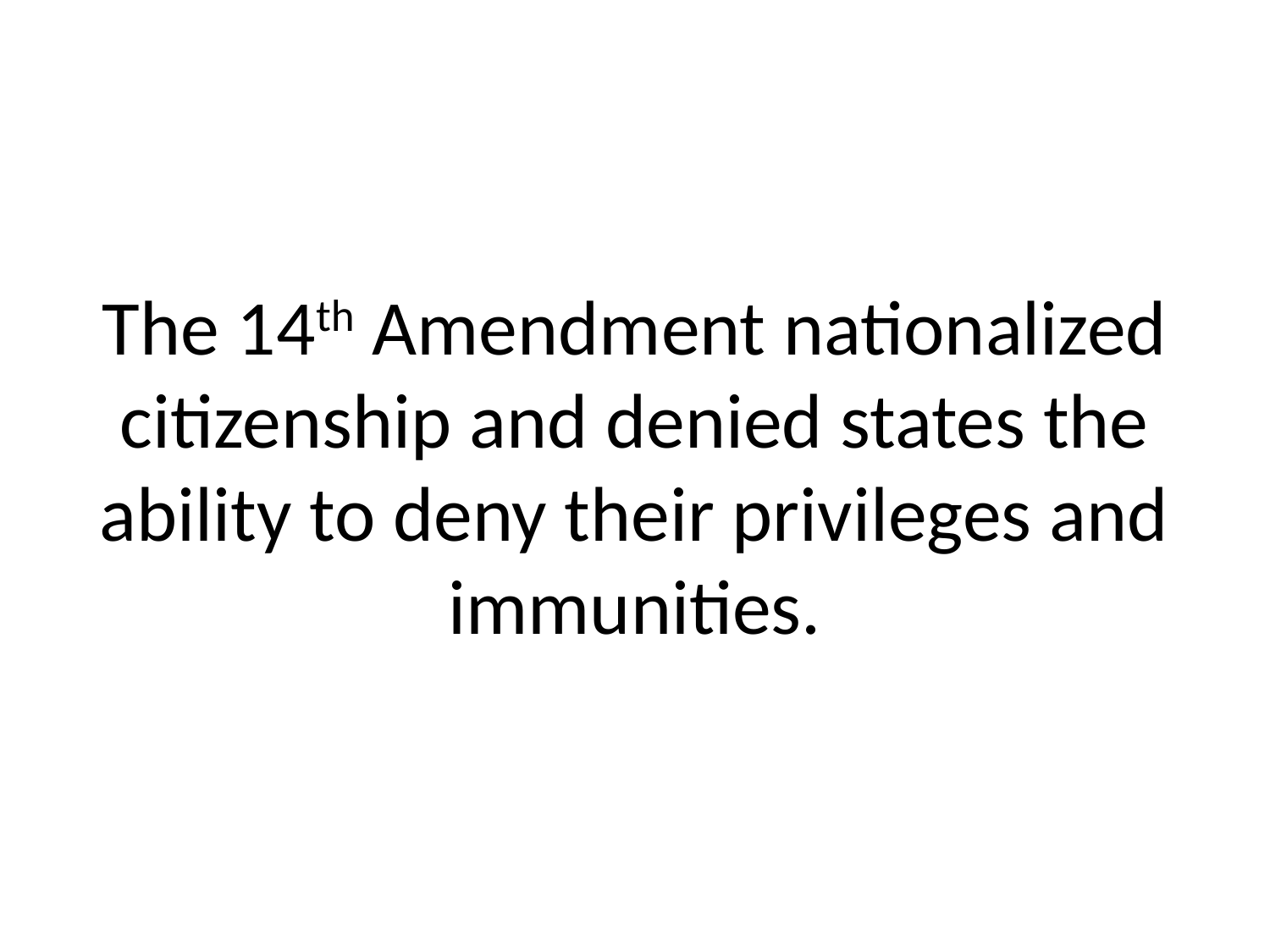

# The 14th Amendment nationalized citizenship and denied states the ability to deny their privileges and immunities.